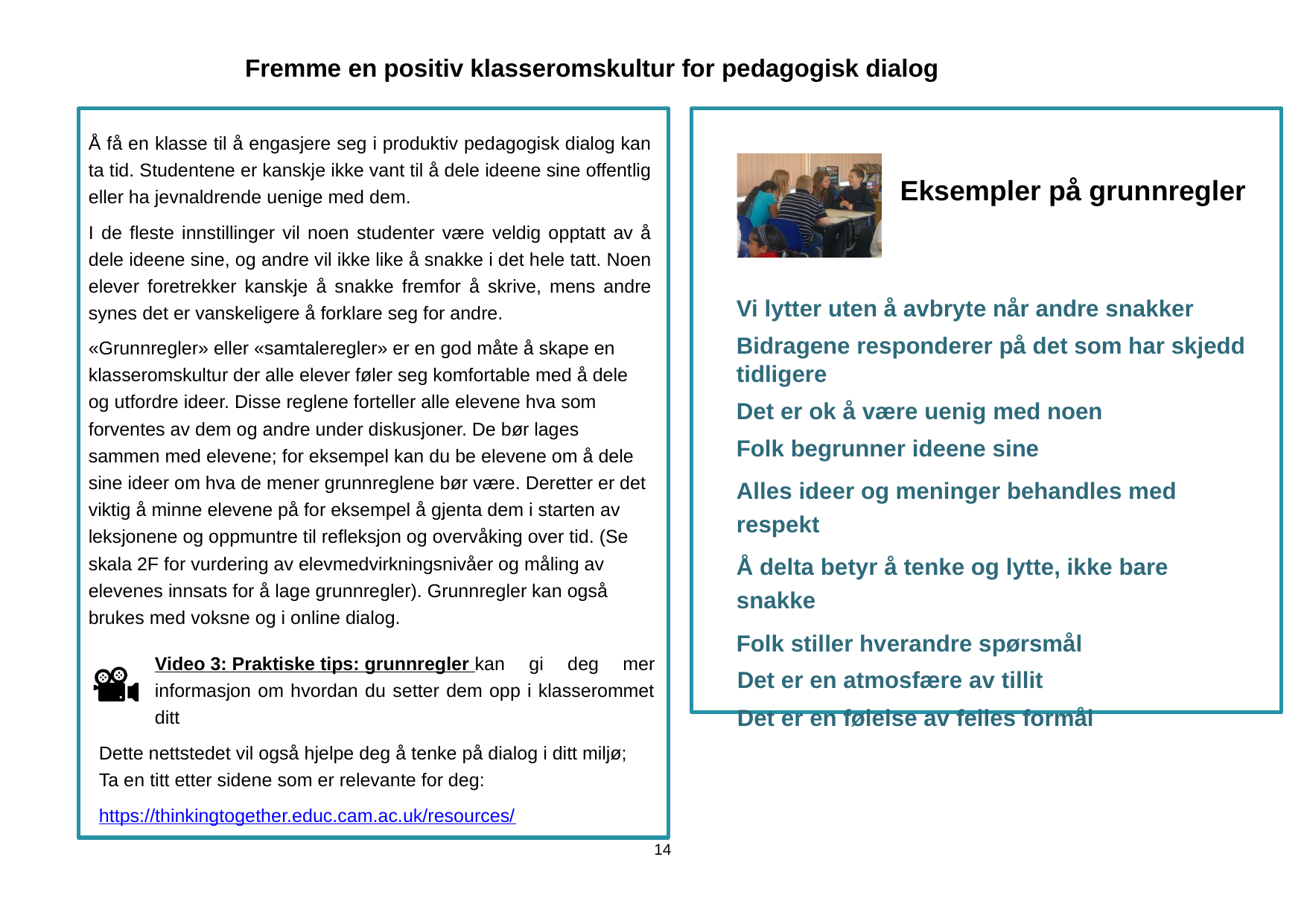

Fremme en positiv klasseromskultur for pedagogisk dialog

Å få en klasse til å engasjere seg i produktiv pedagogisk dialog kan ta tid. Studentene er kanskje ikke vant til å dele ideene sine offentlig eller ha jevnaldrende uenige med dem.
I de fleste innstillinger vil noen studenter være veldig opptatt av å dele ideene sine, og andre vil ikke like å snakke i det hele tatt. Noen elever foretrekker kanskje å snakke fremfor å skrive, mens andre synes det er vanskeligere å forklare seg for andre.
«Grunnregler» eller «samtaleregler» er en god måte å skape en klasseromskultur der alle elever føler seg komfortable med å dele og utfordre ideer. Disse reglene forteller alle elevene hva som forventes av dem og andre under diskusjoner. De bør lages sammen med elevene; for eksempel kan du be elevene om å dele sine ideer om hva de mener grunnreglene bør være. Deretter er det viktig å minne elevene på for eksempel å gjenta dem i starten av leksjonene og oppmuntre til refleksjon og overvåking over tid. (Se skala 2F for vurdering av elevmedvirkningsnivåer og måling av elevenes innsats for å lage grunnregler). Grunnregler kan også brukes med voksne og i online dialog.

	Eksempler på grunnregler

Vi lytter uten å avbryte når andre snakker
Bidragene responderer på det som har skjedd tidligere
Det er ok å være uenig med noen
Folk begrunner ideene sine
Alles ideer og meninger behandles med respekt
Å delta betyr å tenke og lytte, ikke bare snakke
Folk stiller hverandre spørsmål
 Det er en atmosfære av tillit
 Det er en følelse av felles formål
Video 3: Praktiske tips: grunnregler kan gi deg mer informasjon om hvordan du setter dem opp i klasserommet ditt
Dette nettstedet vil også hjelpe deg å tenke på dialog i ditt miljø; Ta en titt etter sidene som er relevante for deg:
https://thinkingtogether.educ.cam.ac.uk/resources/
14